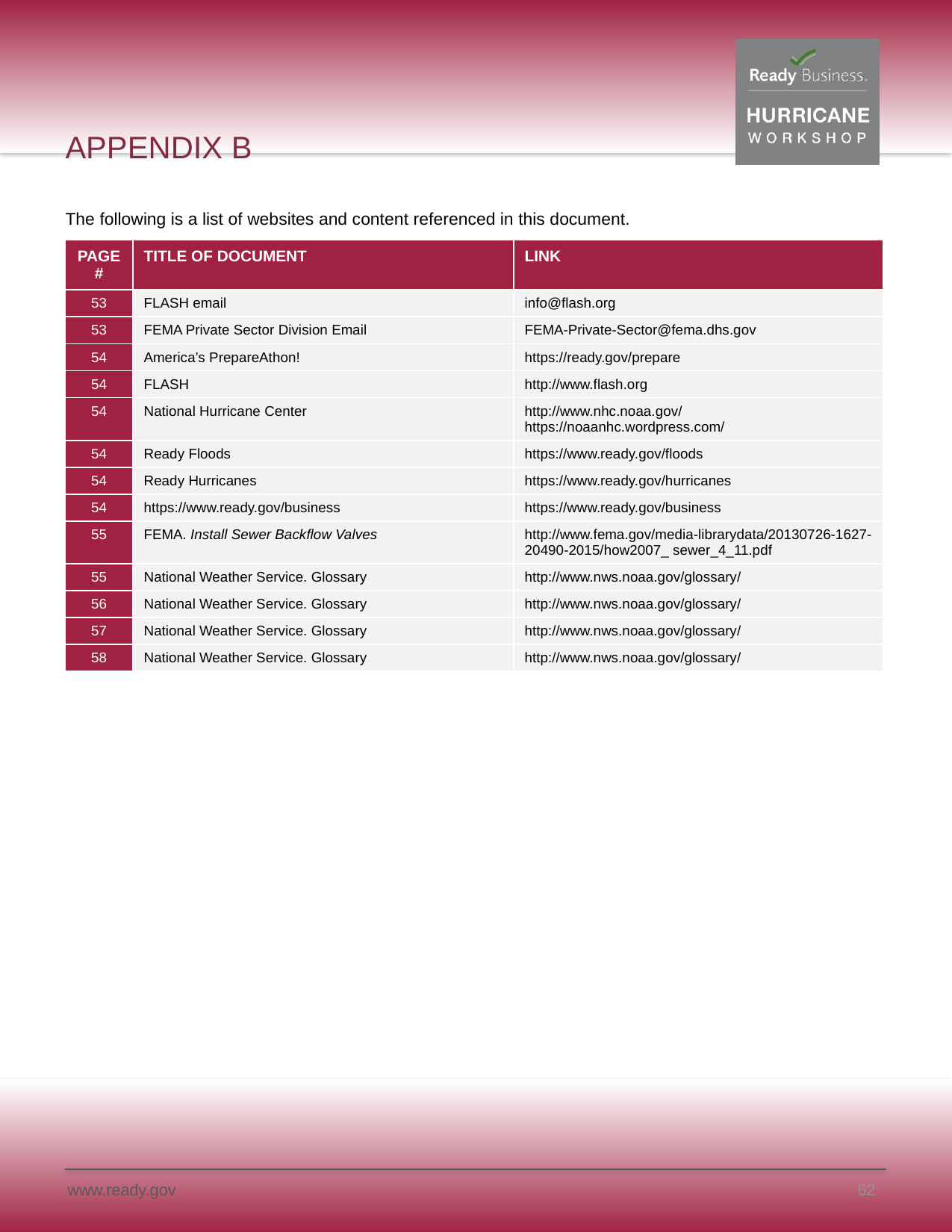

# APPENDIX B
The following is a list of websites and content referenced in this document.
| PAGE # | TITLE OF DOCUMENT | LINK |
| --- | --- | --- |
| 53 | FLASH email | info@flash.org |
| 53 | FEMA Private Sector Division Email | FEMA-Private-Sector@fema.dhs.gov |
| 54 | America’s PrepareAthon! | https://ready.gov/prepare |
| 54 | FLASH | http://www.flash.org |
| 54 | National Hurricane Center | http://www.nhc.noaa.gov/ https://noaanhc.wordpress.com/ |
| 54 | Ready Floods | https://www.ready.gov/floods |
| 54 | Ready Hurricanes | https://www.ready.gov/hurricanes |
| 54 | https://www.ready.gov/business | https://www.ready.gov/business |
| 55 | FEMA. Install Sewer Backflow Valves | http://www.fema.gov/media-librarydata/20130726-1627-20490-2015/how2007\_ sewer\_4\_11.pdf |
| 55 | National Weather Service. Glossary | http://www.nws.noaa.gov/glossary/ |
| 56 | National Weather Service. Glossary | http://www.nws.noaa.gov/glossary/ |
| 57 | National Weather Service. Glossary | http://www.nws.noaa.gov/glossary/ |
| 58 | National Weather Service. Glossary | http://www.nws.noaa.gov/glossary/ |
62